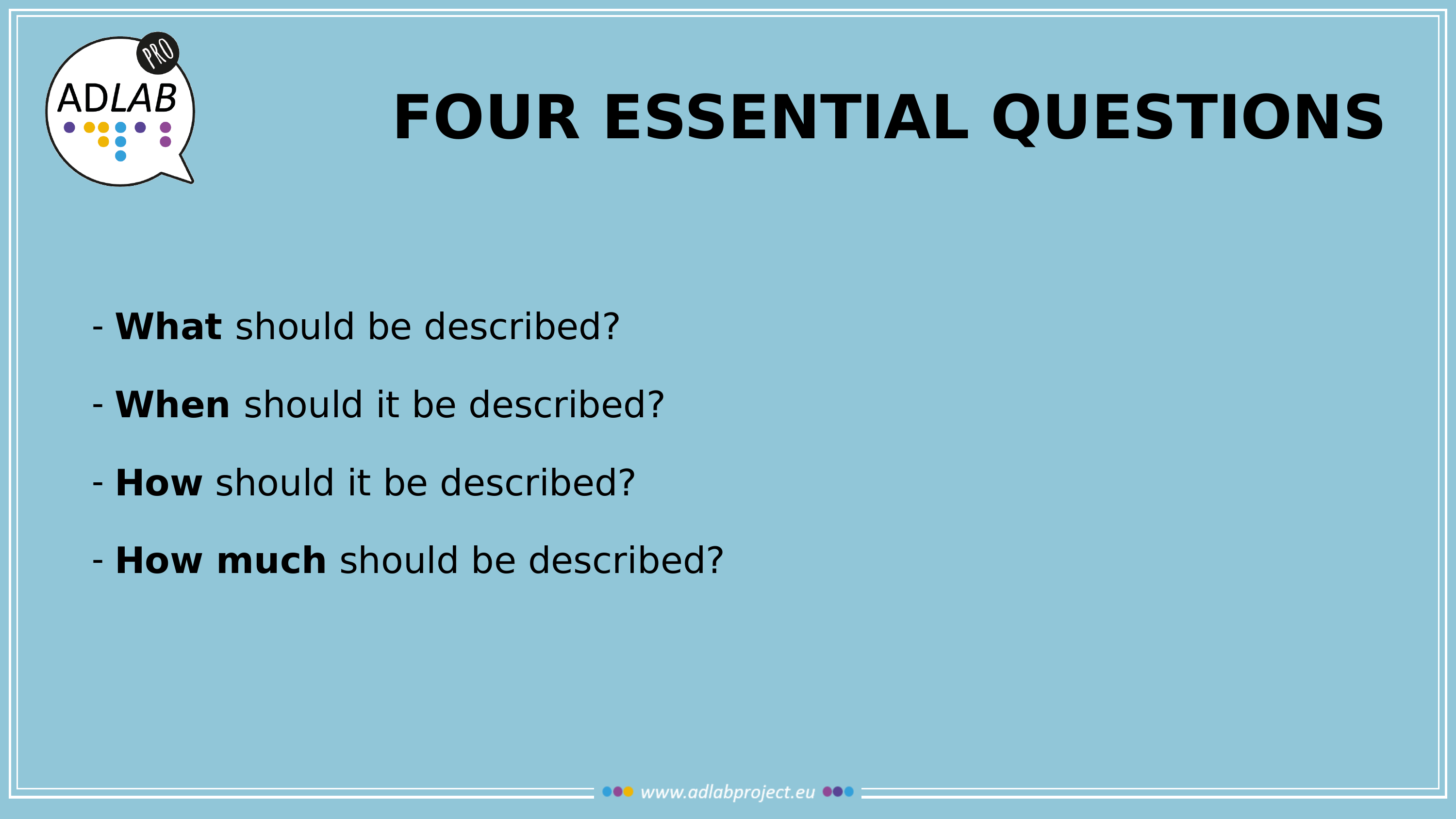

# FOUR ESSENTIAL QUESTIONS
What should be described?
When should it be described?
How should it be described?
How much should be described?